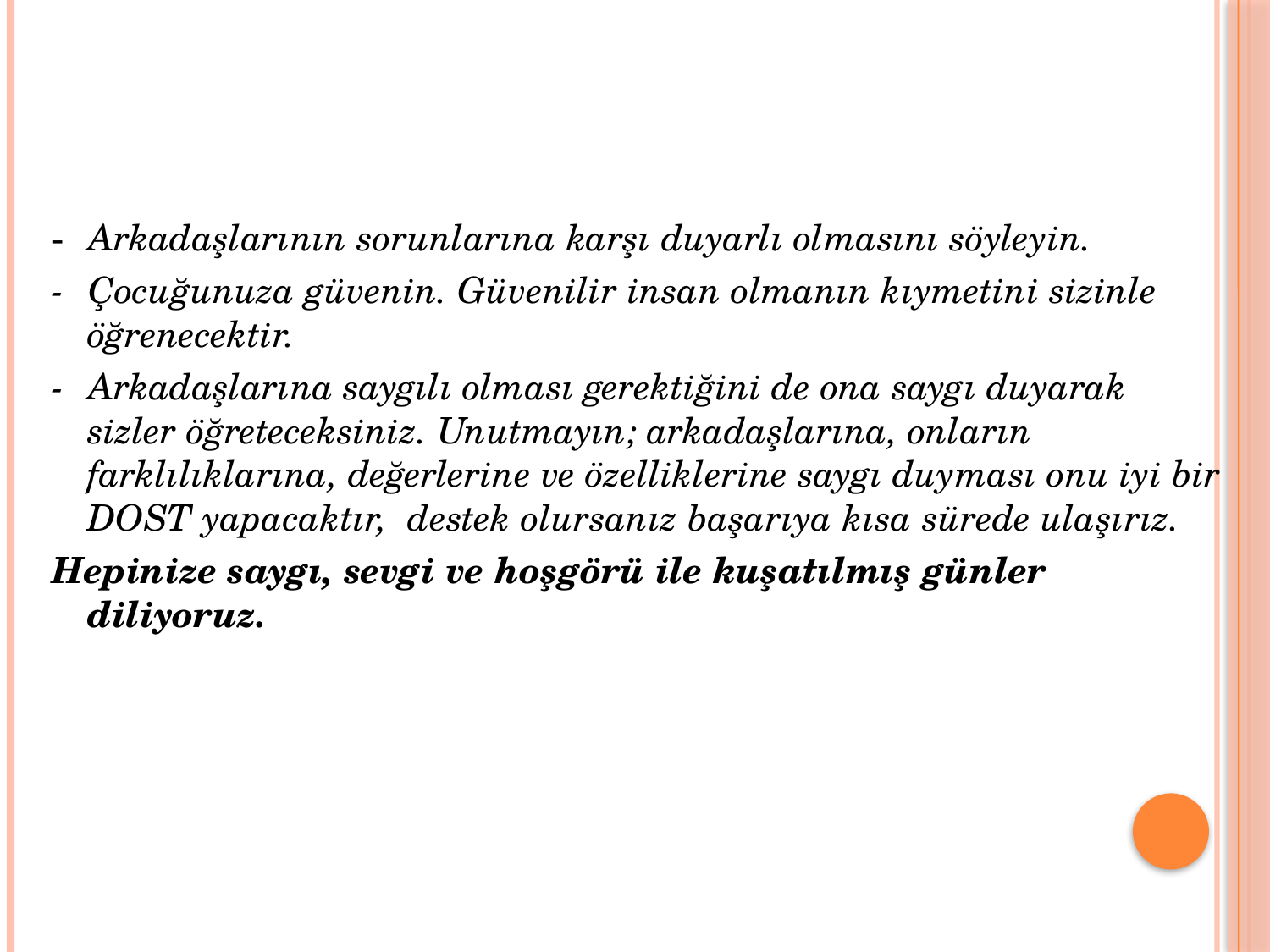

-  Arkadaşlarının sorunlarına karşı duyarlı olmasını söyleyin.
-  Çocuğunuza güvenin. Güvenilir insan olmanın kıymetini sizinle öğrenecektir.
-  Arkadaşlarına saygılı olması gerektiğini de ona saygı duyarak sizler öğreteceksiniz. Unutmayın; arkadaşlarına, onların farklılıklarına, değerlerine ve özelliklerine saygı duyması onu iyi bir DOST yapacaktır,  destek olursanız başarıya kısa sürede ulaşırız.
Hepinize saygı, sevgi ve hoşgörü ile kuşatılmış günler diliyoruz.